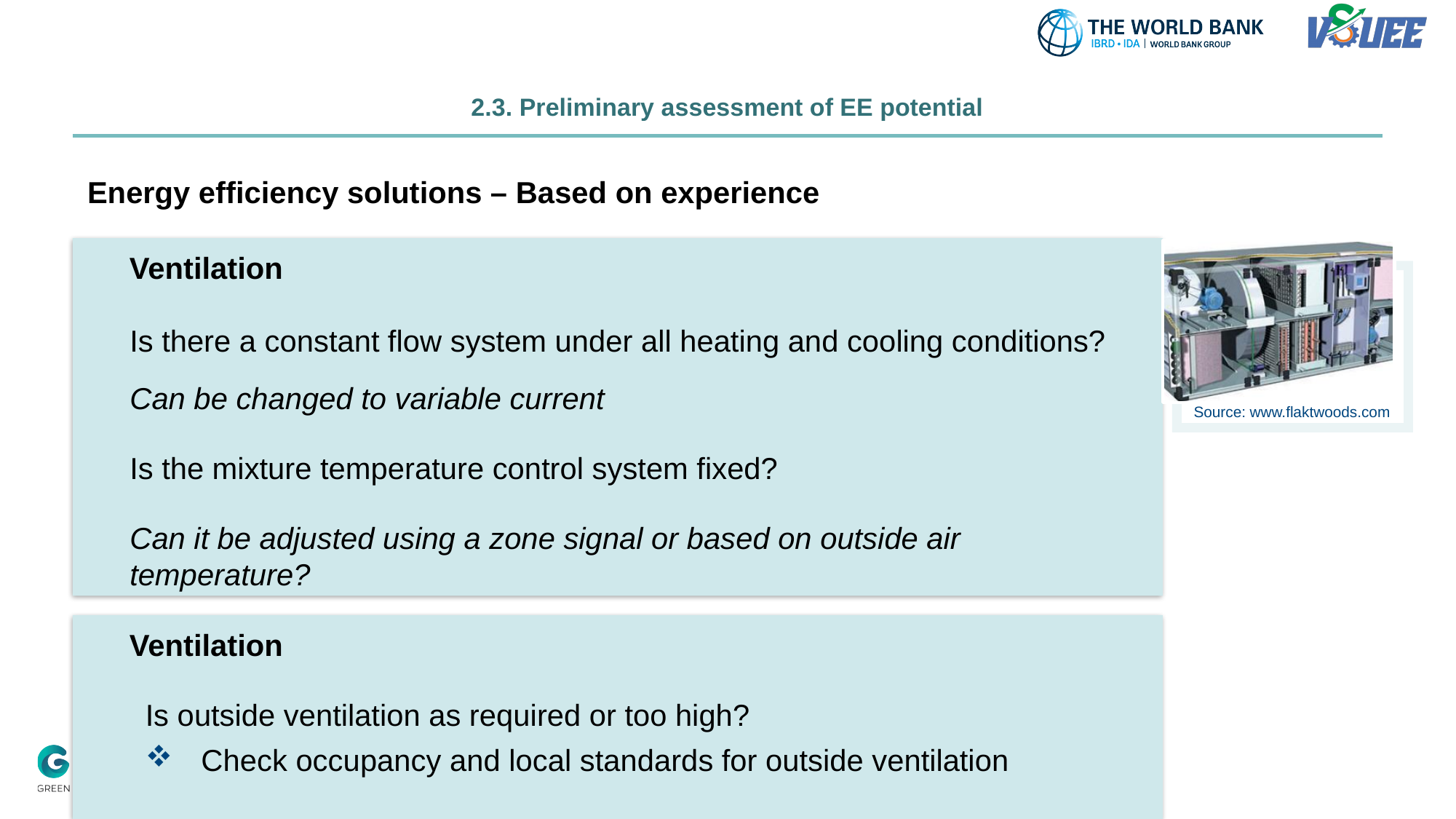

# 2.3. Preliminary assessment of EE potential
Source: www.flaktwoods.com
Energy efficiency solutions – Based on experience
Ventilation
Is there a constant flow system under all heating and cooling conditions?
Can be changed to variable current
Is the mixture temperature control system fixed?
Can it be adjusted using a zone signal or based on outside air temperature?
Ventilation
Is outside ventilation as required or too high?
Check occupancy and local standards for outside ventilation